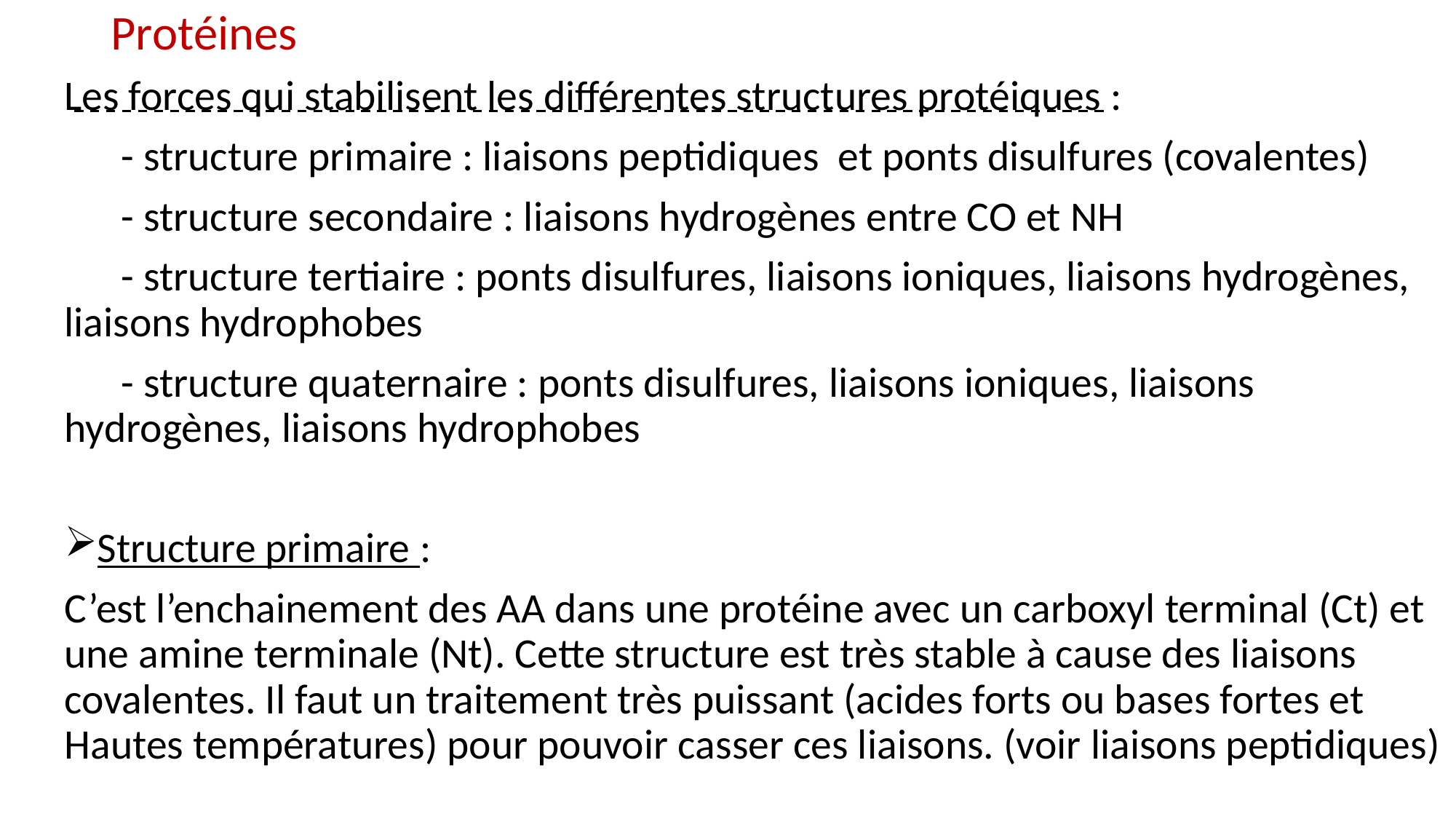

Protéines
Les forces qui stabilisent les différentes structures protéiques :
      - structure primaire : liaisons peptidiques  et ponts disulfures (covalentes)
      - structure secondaire : liaisons hydrogènes entre CO et NH
      - structure tertiaire : ponts disulfures, liaisons ioniques, liaisons hydrogènes, liaisons hydrophobes
      - structure quaternaire : ponts disulfures, liaisons ioniques, liaisons hydrogènes, liaisons hydrophobes

Structure primaire :
C’est l’enchainement des AA dans une protéine avec un carboxyl terminal (Ct) et une amine terminale (Nt). Cette structure est très stable à cause des liaisons covalentes. Il faut un traitement très puissant (acides forts ou bases fortes et Hautes températures) pour pouvoir casser ces liaisons. (voir liaisons peptidiques)